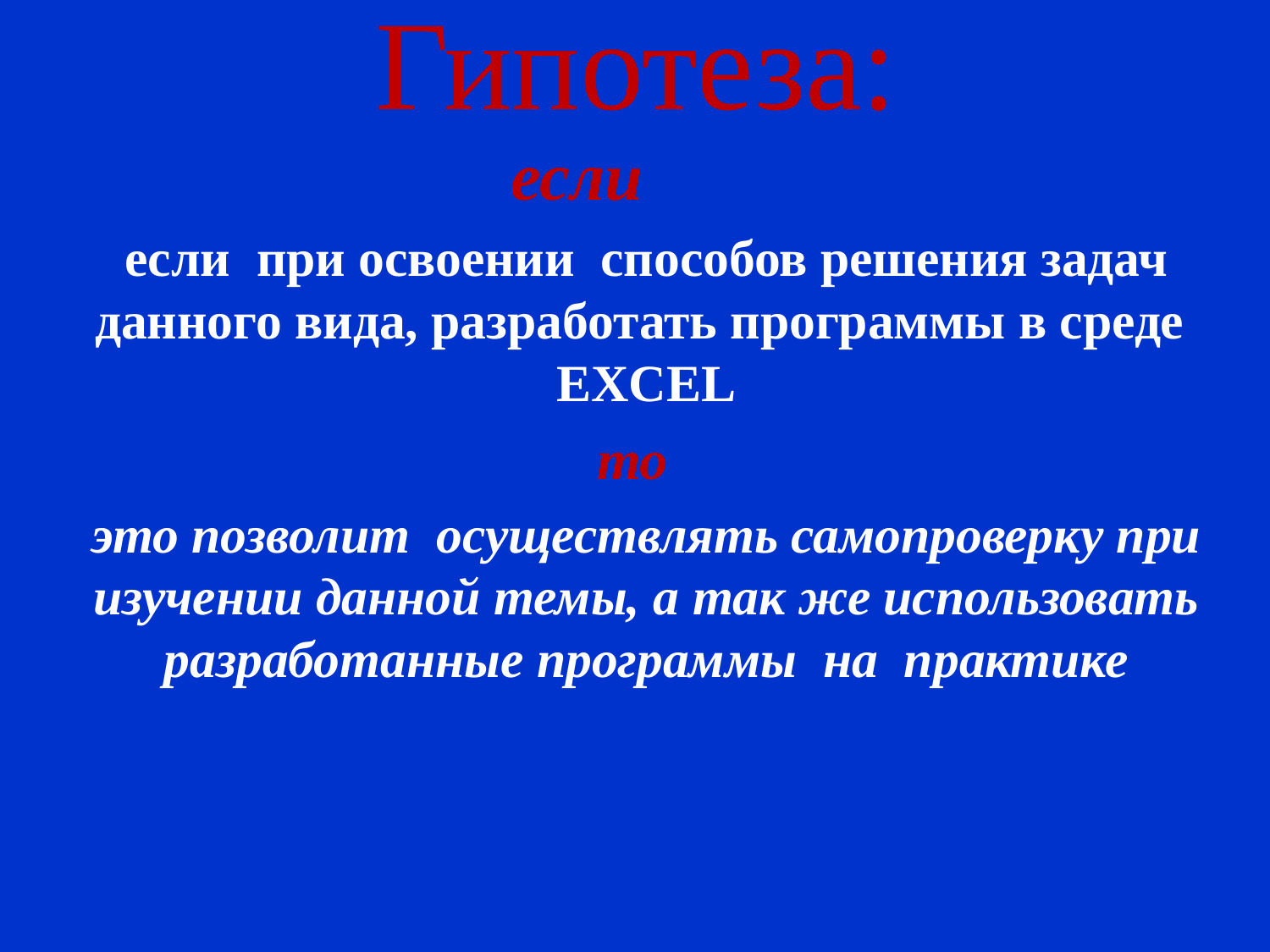

# Гипотеза:
                         если
если  при освоении  способов решения задач данного вида, разработать программы в среде  EXСEL
то
это позволит  осуществлять самопроверку при изучении данной темы, а так же использовать разработанные программы  на  практике